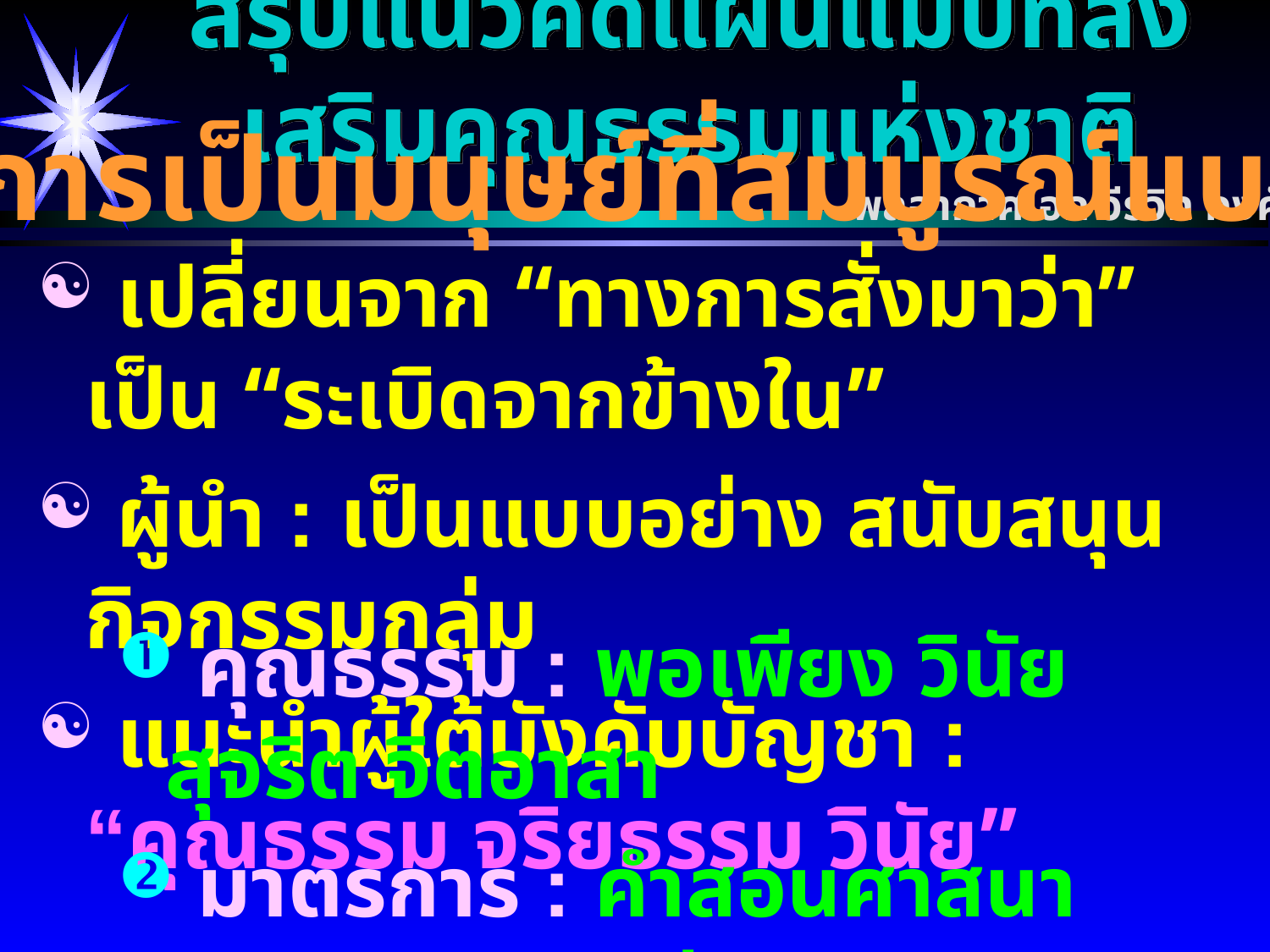

# สรุปแนวคิดแผนแม่บทส่งเสริมคุณธรรมแห่งชาติ
“การเป็นมนุษย์ที่สมบูรณ์แบบ”
พลอากาศเอก วีรวิท คงศักดิ์
 เปลี่ยนจาก “ทางการสั่งมาว่า” เป็น “ระเบิดจากข้างใน”
 ผู้นำ : เป็นแบบอย่าง สนับสนุนกิจกรรมกลุ่ม
 แนะนำผู้ใต้บังคับบัญชา : “คุณธรรม จริยธรรม วินัย”
 คุณธรรม : พอเพียง วินัย สุจริต จิตอาสา
 มาตรการ : คำสอนศาสนา เศรษฐกิจพอเพียง/พระบรมราโชวาท วัฒนธรรมอันดีงามของสังคมไทย